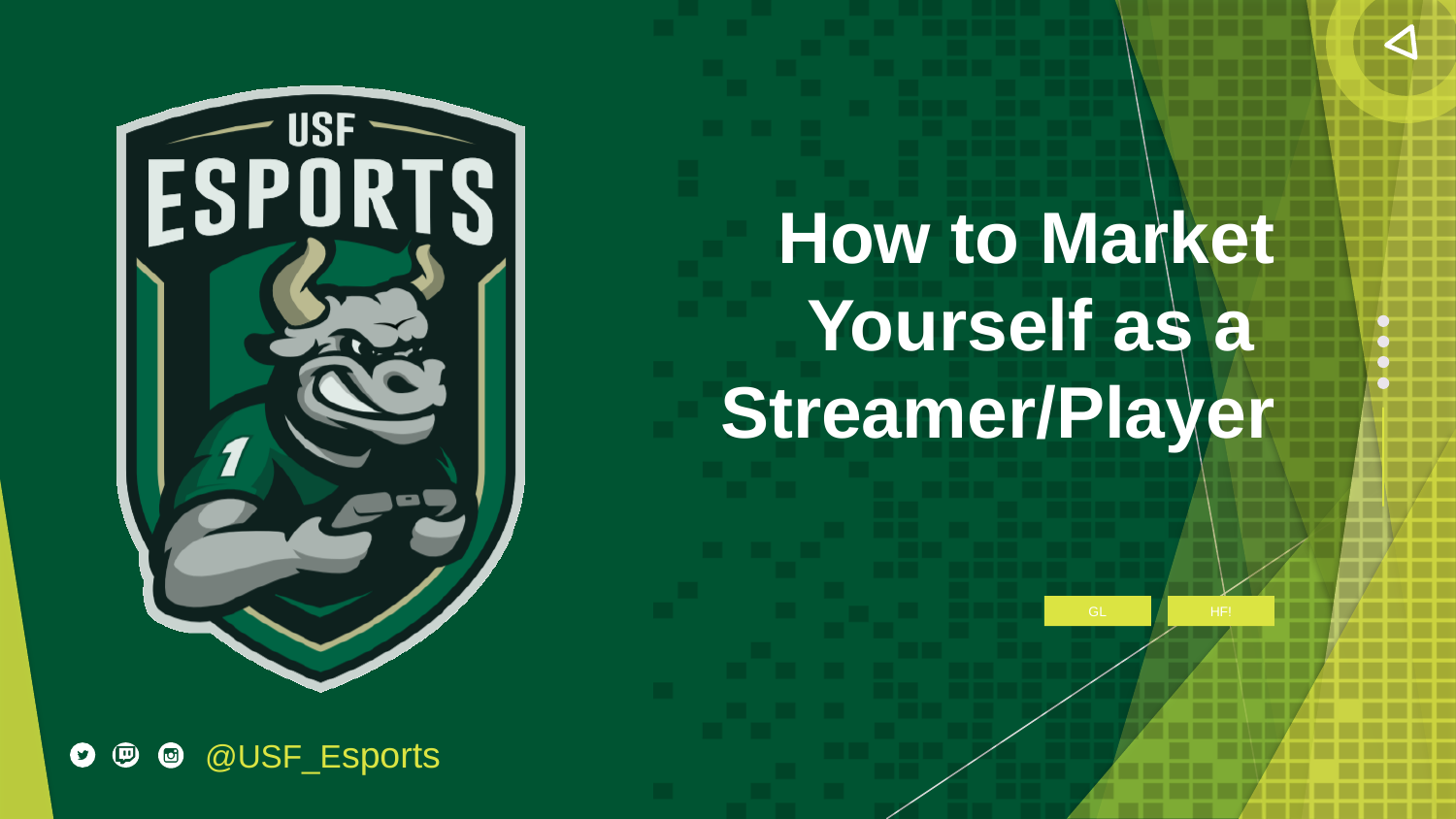

How to Market Yourself as a  Streamer/Player

GL
HF!
@USF_Esports